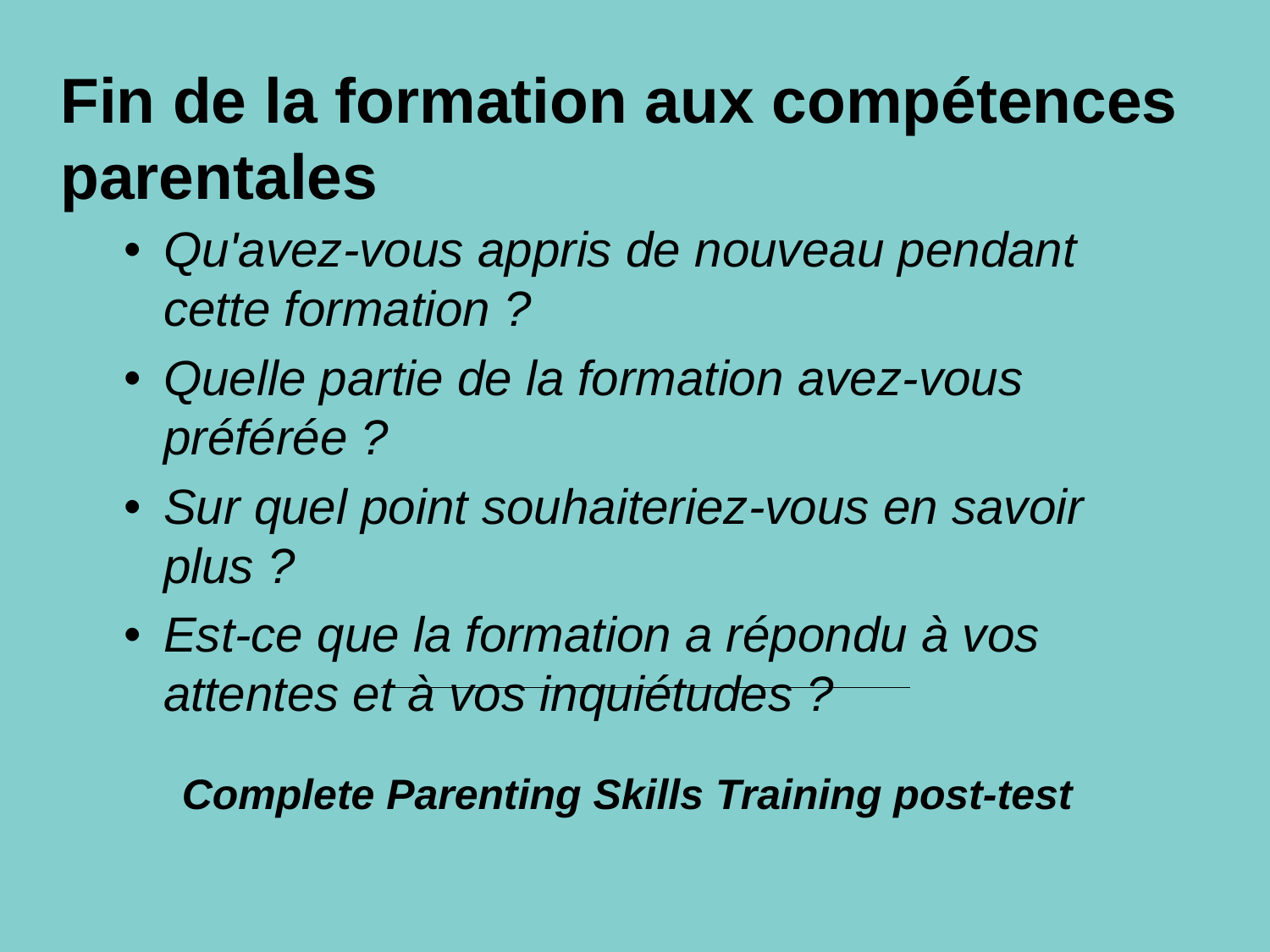

# Fin de la formation aux compétences parentales
Qu'avez-vous appris de nouveau pendant cette formation ?
Quelle partie de la formation avez-vous préférée ?
Sur quel point souhaiteriez-vous en savoir plus ?
Est-ce que la formation a répondu à vos attentes et à vos inquiétudes ?
Complete Parenting Skills Training post-test